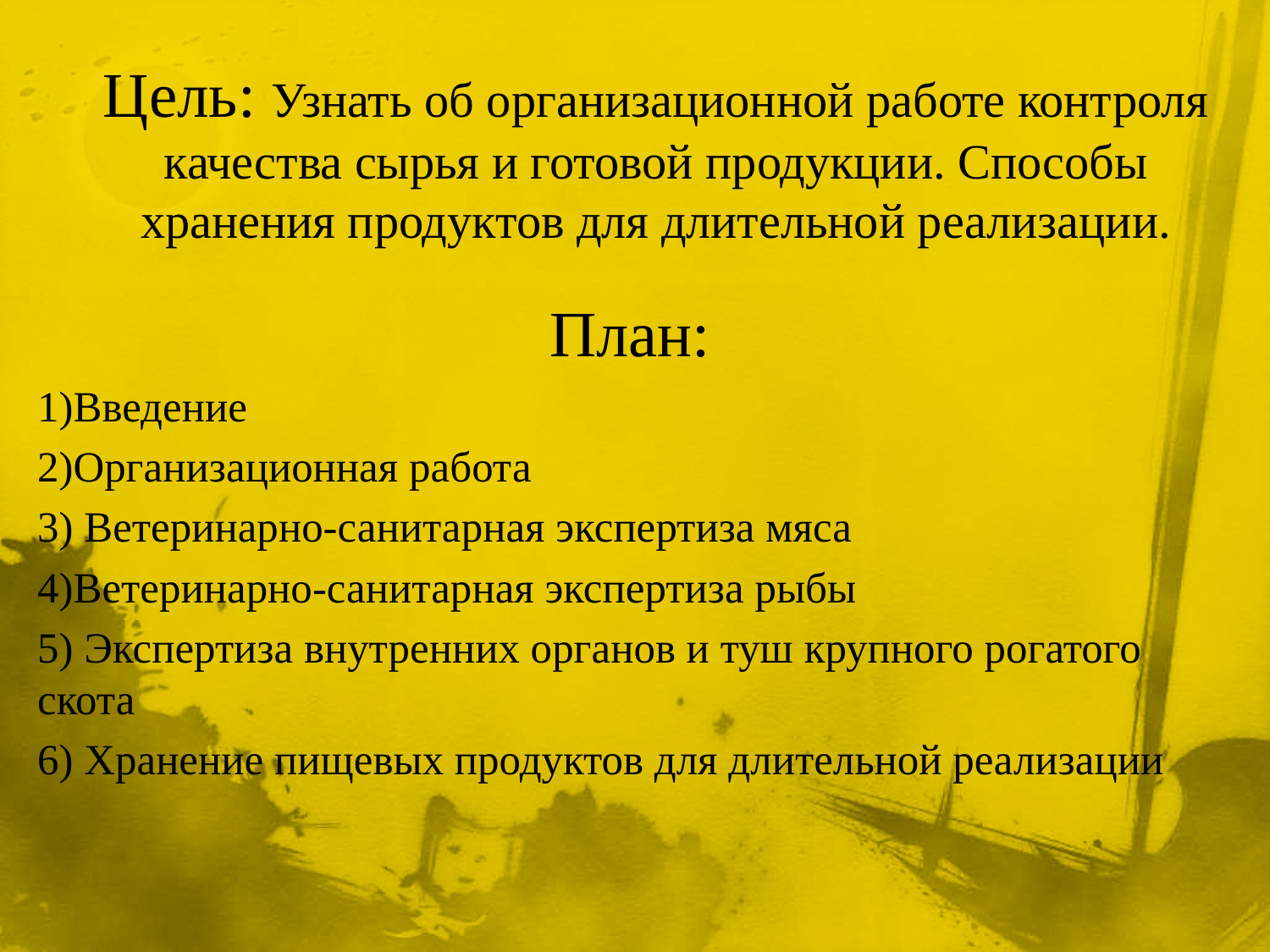

# Цель: Узнать об организационной работе контроля качества сырья и готовой продукции. Способы хранения продуктов для длительной реализации.
План:
1)Введение
2)Организационная работа
3) Ветеринарно-санитарная экспертиза мяса
4)Ветеринарно-санитарная экспертиза рыбы
5) Экспертиза внутренних органов и туш крупного рогатого скота
6) Хранение пищевых продуктов для длительной реализации